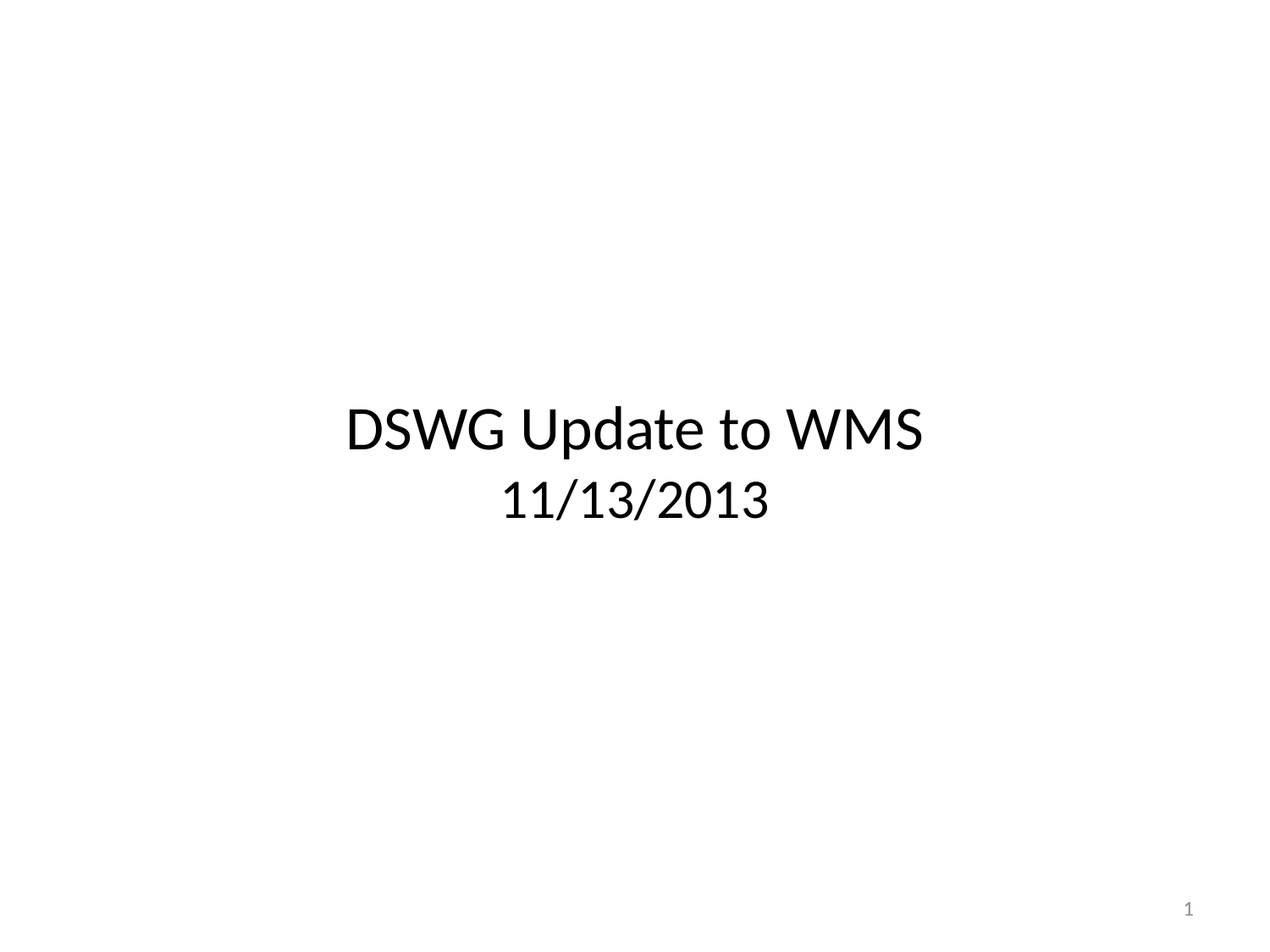

# DSWG Update to WMS 11/13/2013
1